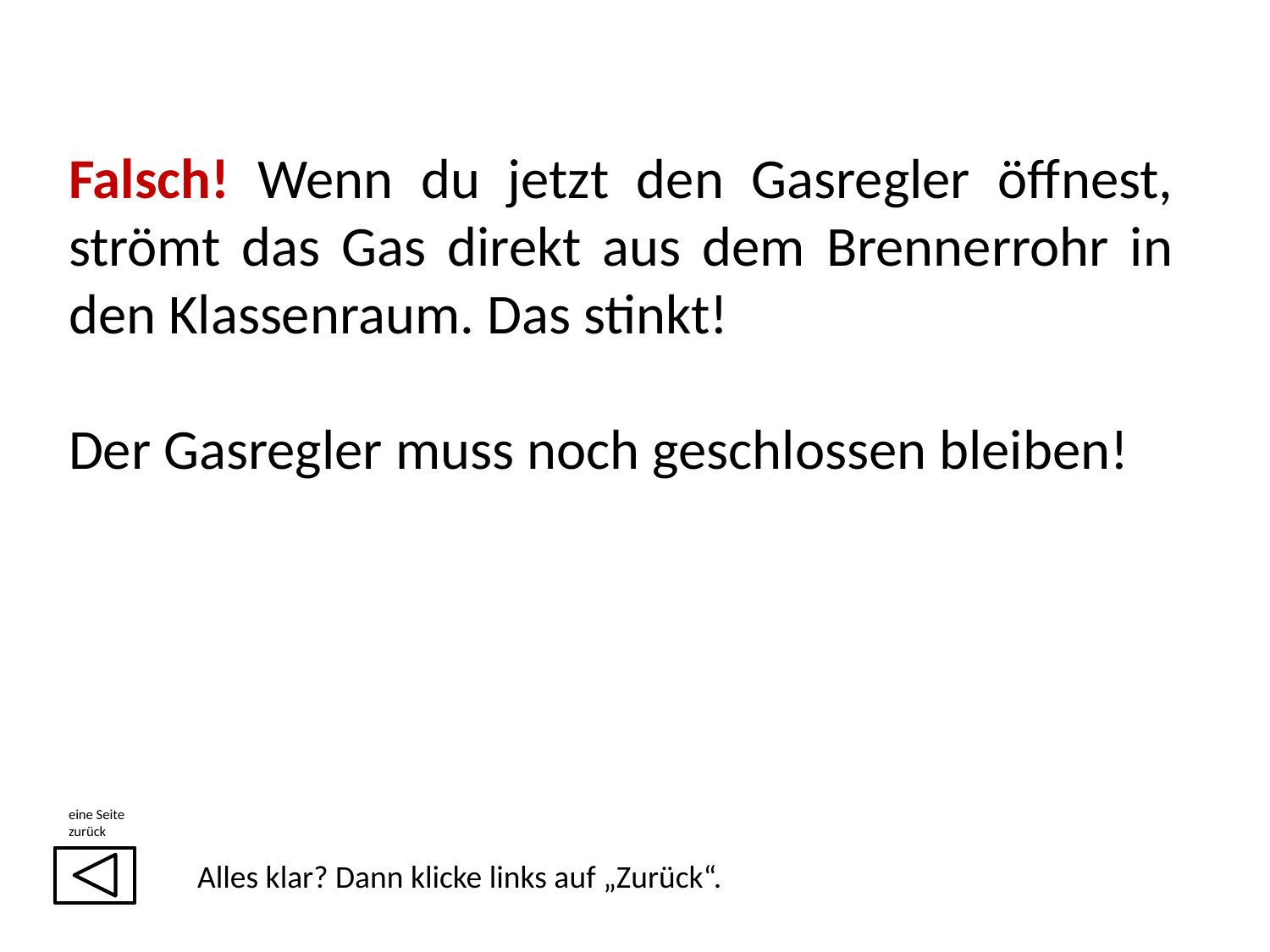

Falsch! Wenn du jetzt den Gasregler öffnest, strömt das Gas direkt aus dem Brennerrohr in den Klassenraum. Das stinkt!

Der Gasregler muss noch geschlossen bleiben!

eine Seite
zurück

Alles klar? Dann klicke links auf „Zurück“.